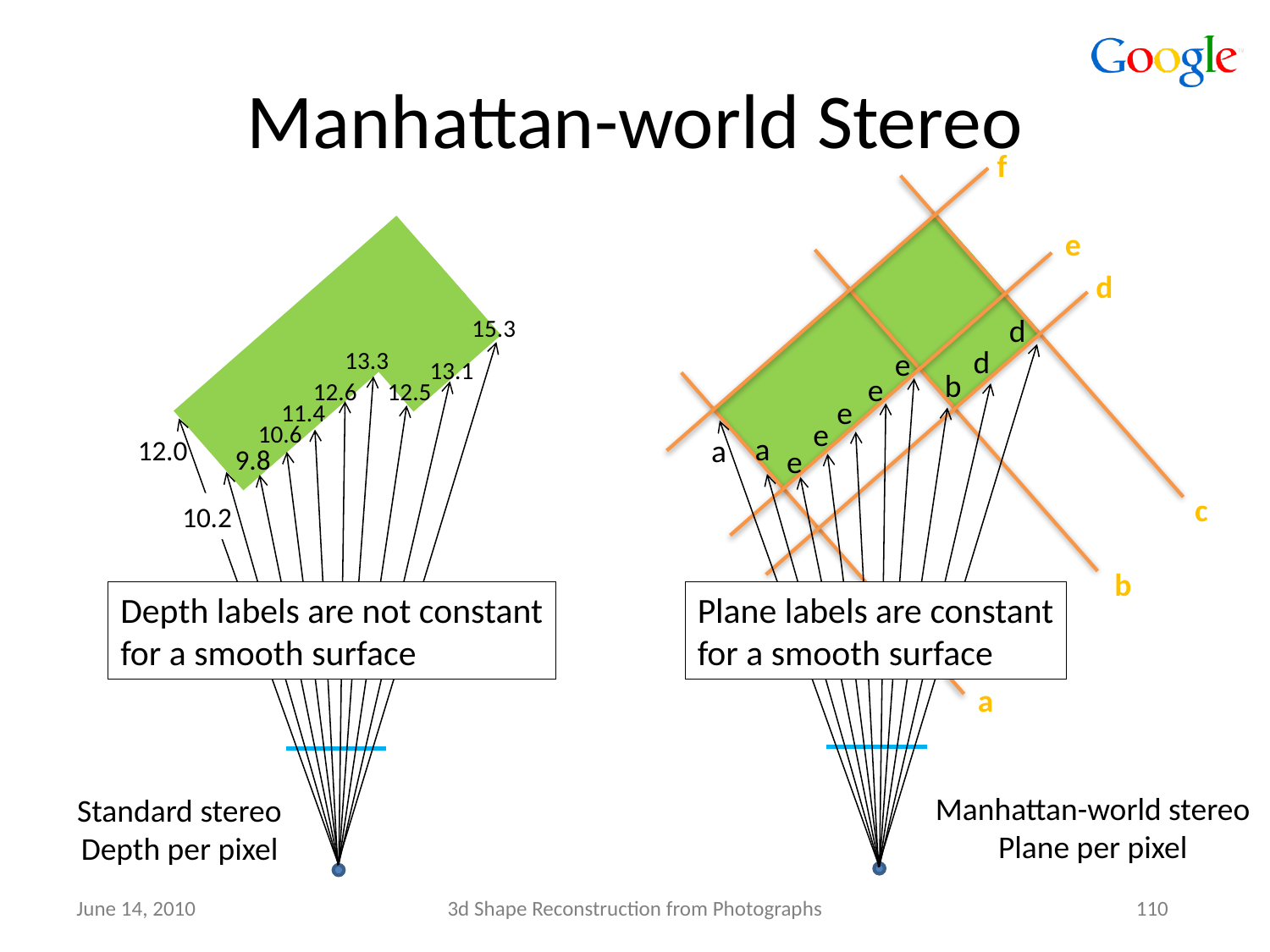

# Manhattan-world Stereo
f
c
e
b
d

d
15.3
d
13.3
e
13.1
b
e
12.6
12.5
a
e
11.4
e
10.6
a
a
12.0
e
9.8
10.2
Depth labels are not constant
for a smooth surface
Plane labels are constant
for a smooth surface
Manhattan-world stereo
Plane per pixel
Standard stereo
Depth per pixel